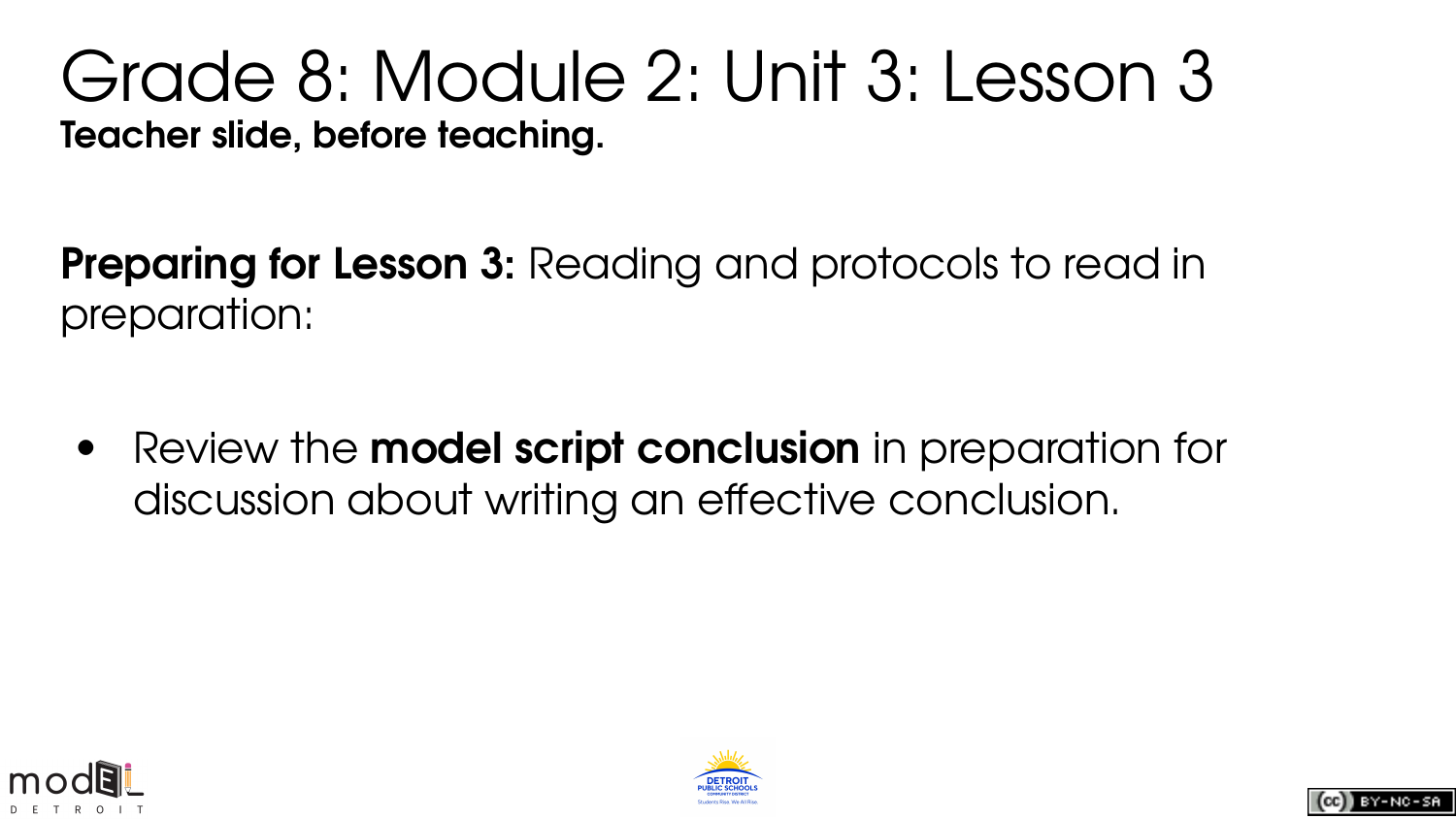

# Grade 8: Module 2: Unit 3: Lesson 3
Teacher slide, before teaching.
Preparing for Lesson 3: Reading and protocols to read in preparation:

Review the model script conclusion in preparation for discussion about writing an effective conclusion.